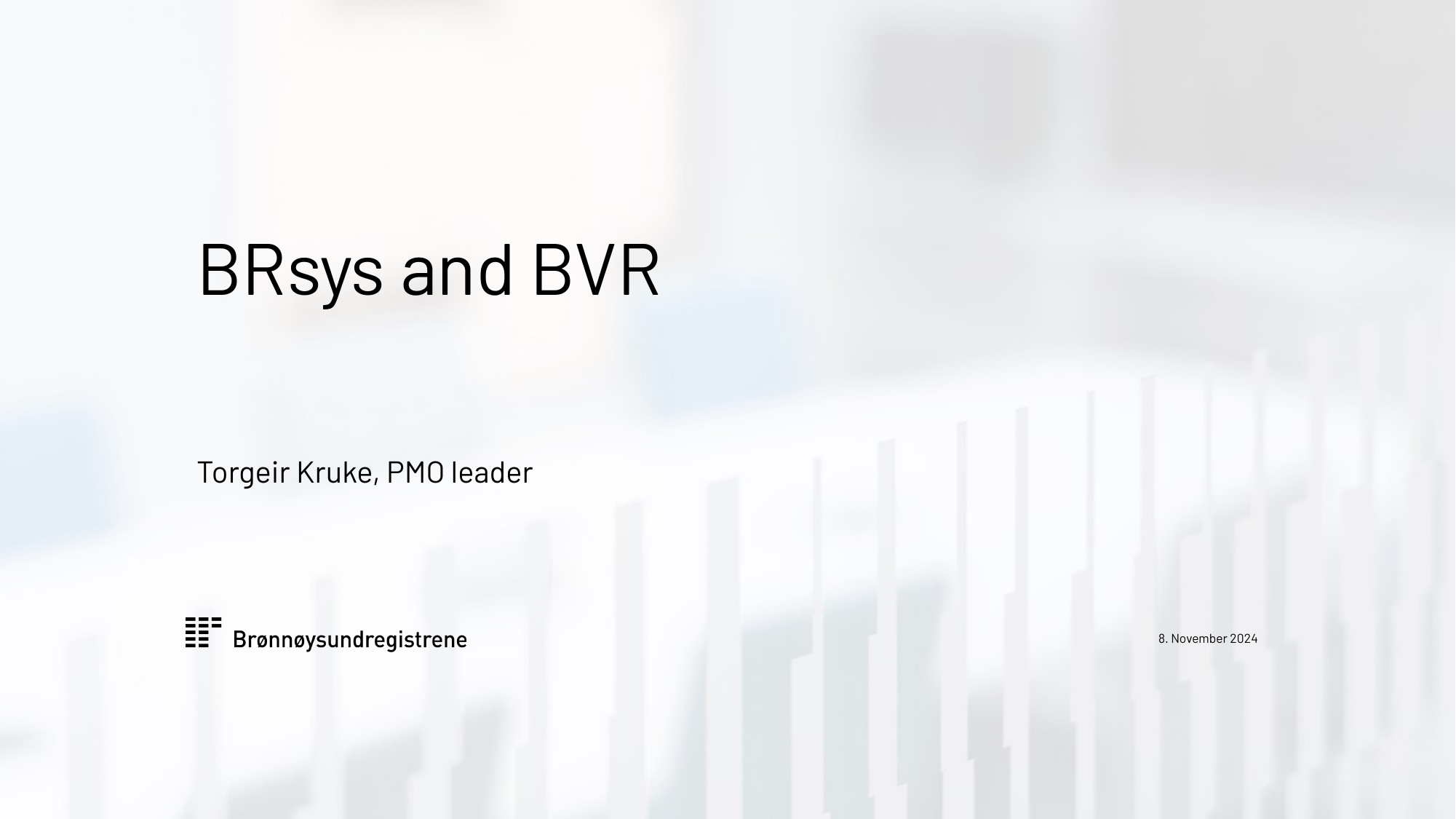

# BRsys and BVR
Torgeir Kruke, PMO leader
8. November 2024